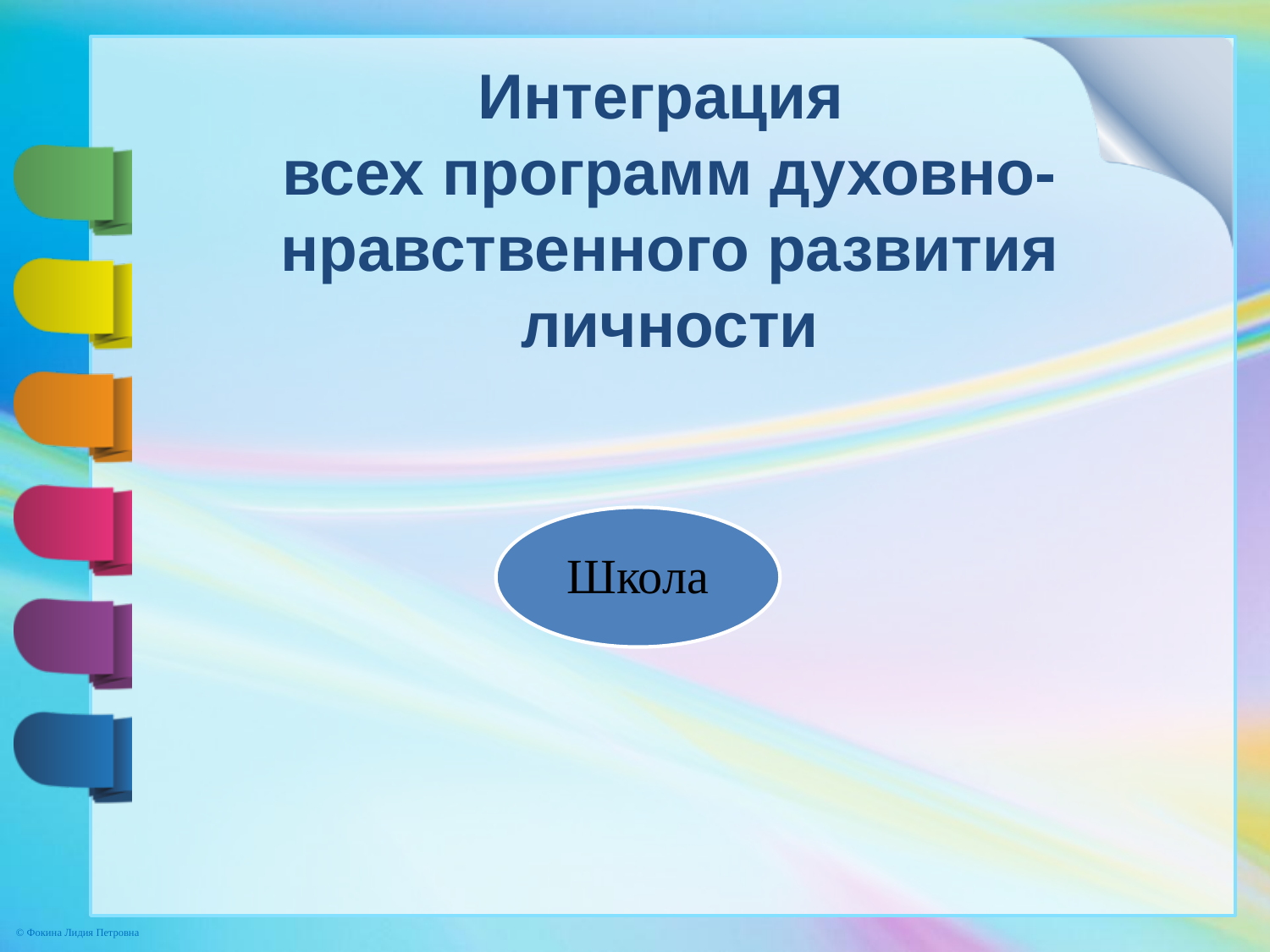

Интеграция
всех программ духовно-нравственного развития личности
Школа